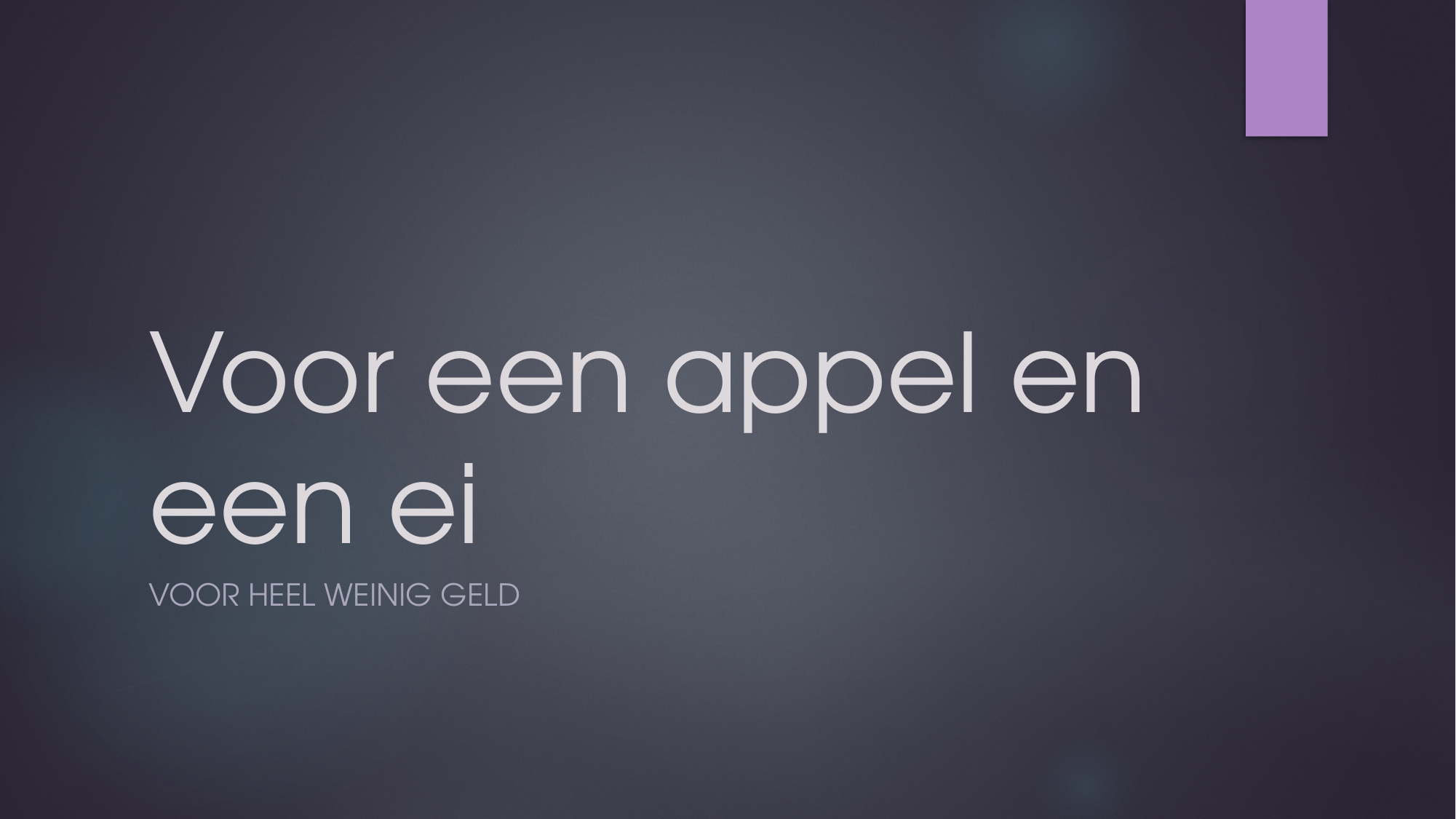

# Voor een appel en een ei
Voor heel weinig geld